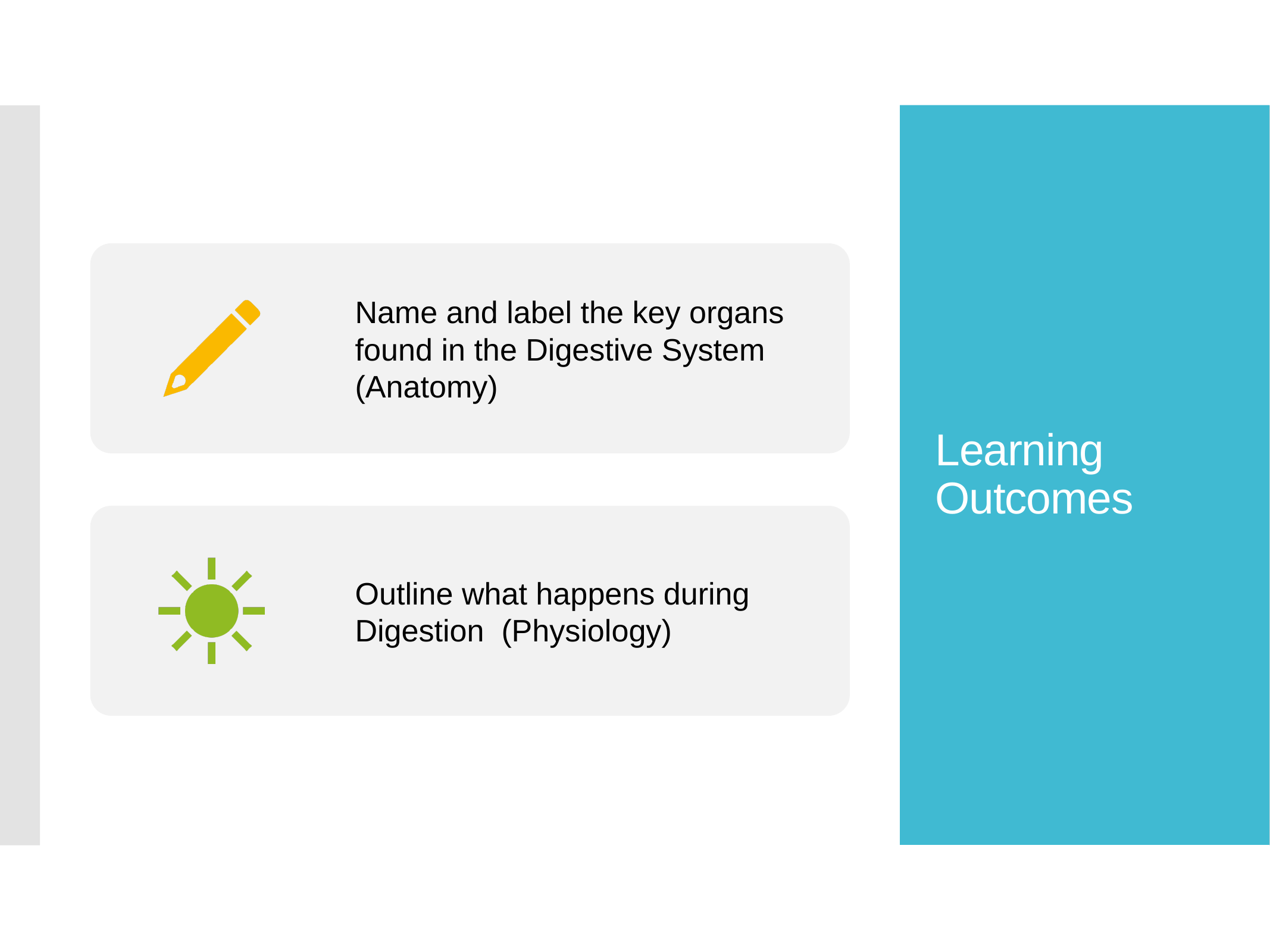

Name and label the key organs found in the Digestive System (Anatomy)
Outline what happens during Digestion  (Physiology)
# Learning Outcomes